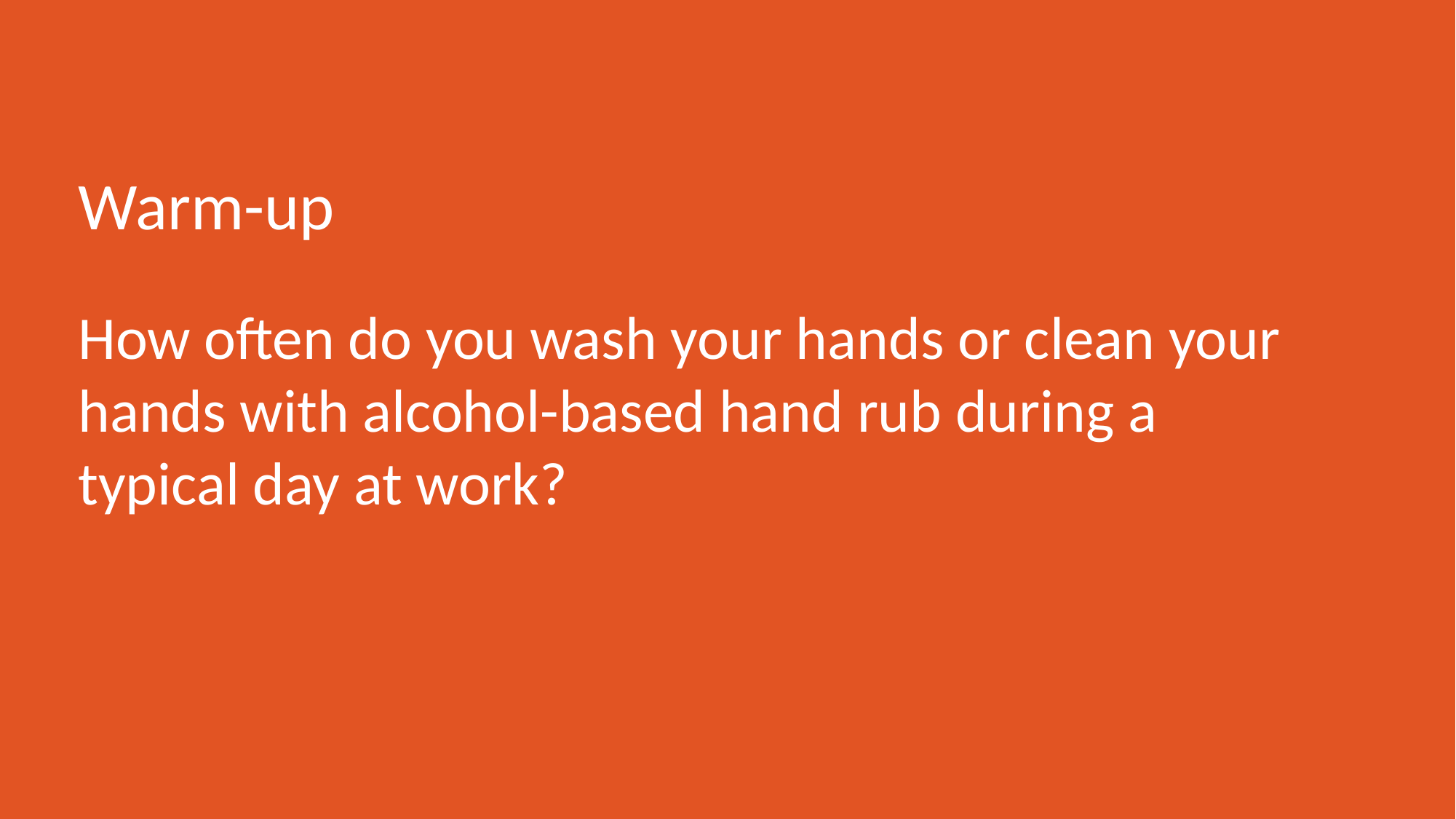

Warm-up
How often do you wash your hands or clean your hands with alcohol-based hand rub during a typical day at work?